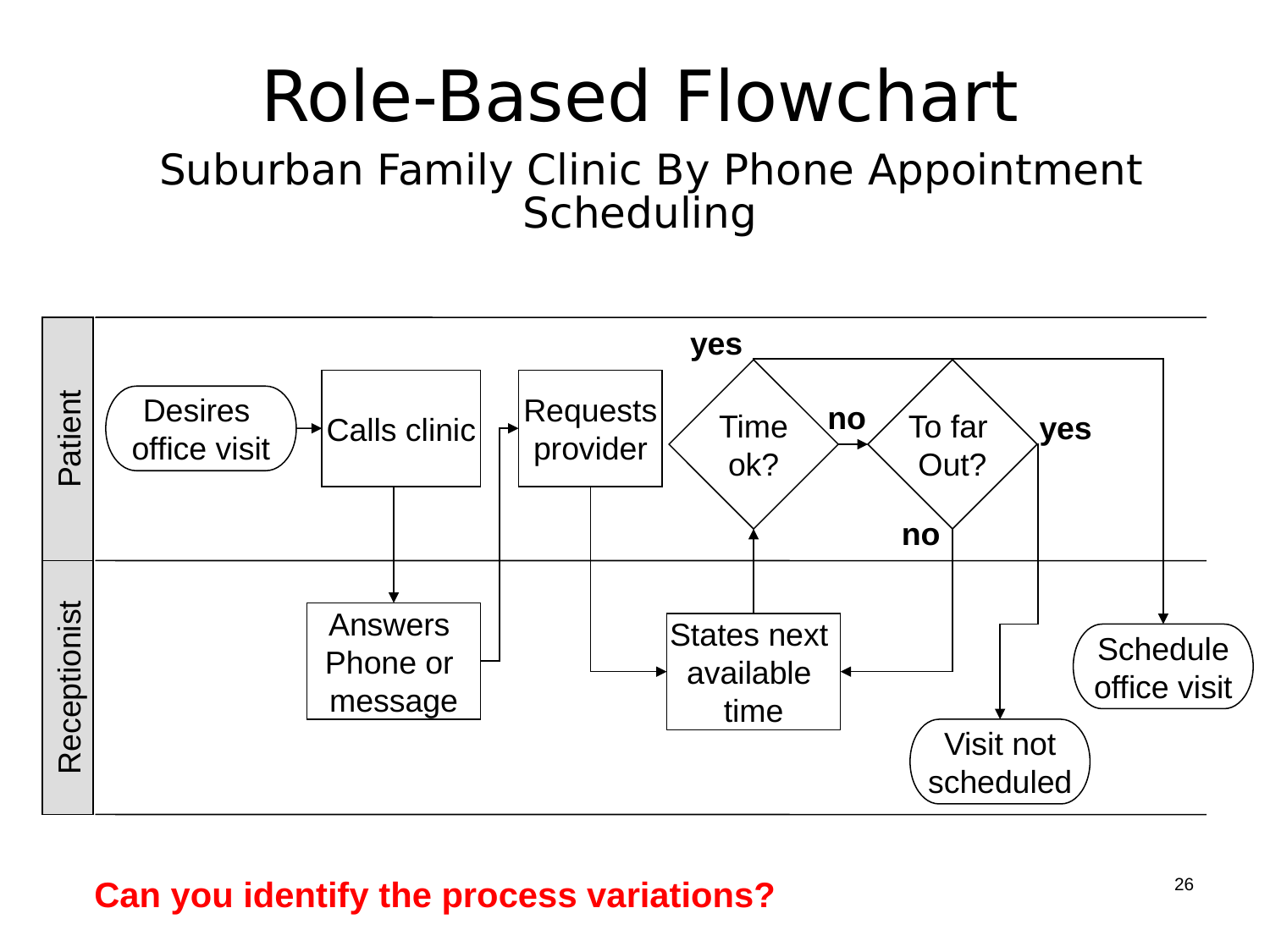

# Role-Based Flowchart Suburban Family Clinic By Phone Appointment Scheduling

Patient

Receptionist

yes
Time
ok?
To far
Out?
Calls clinic
Requests
provider
Desires
office visit
no
yes
no
Answers
Phone or
message
States next
available
time
Schedule
office visit
Visit not
scheduled
Can you identify the process variations?
26